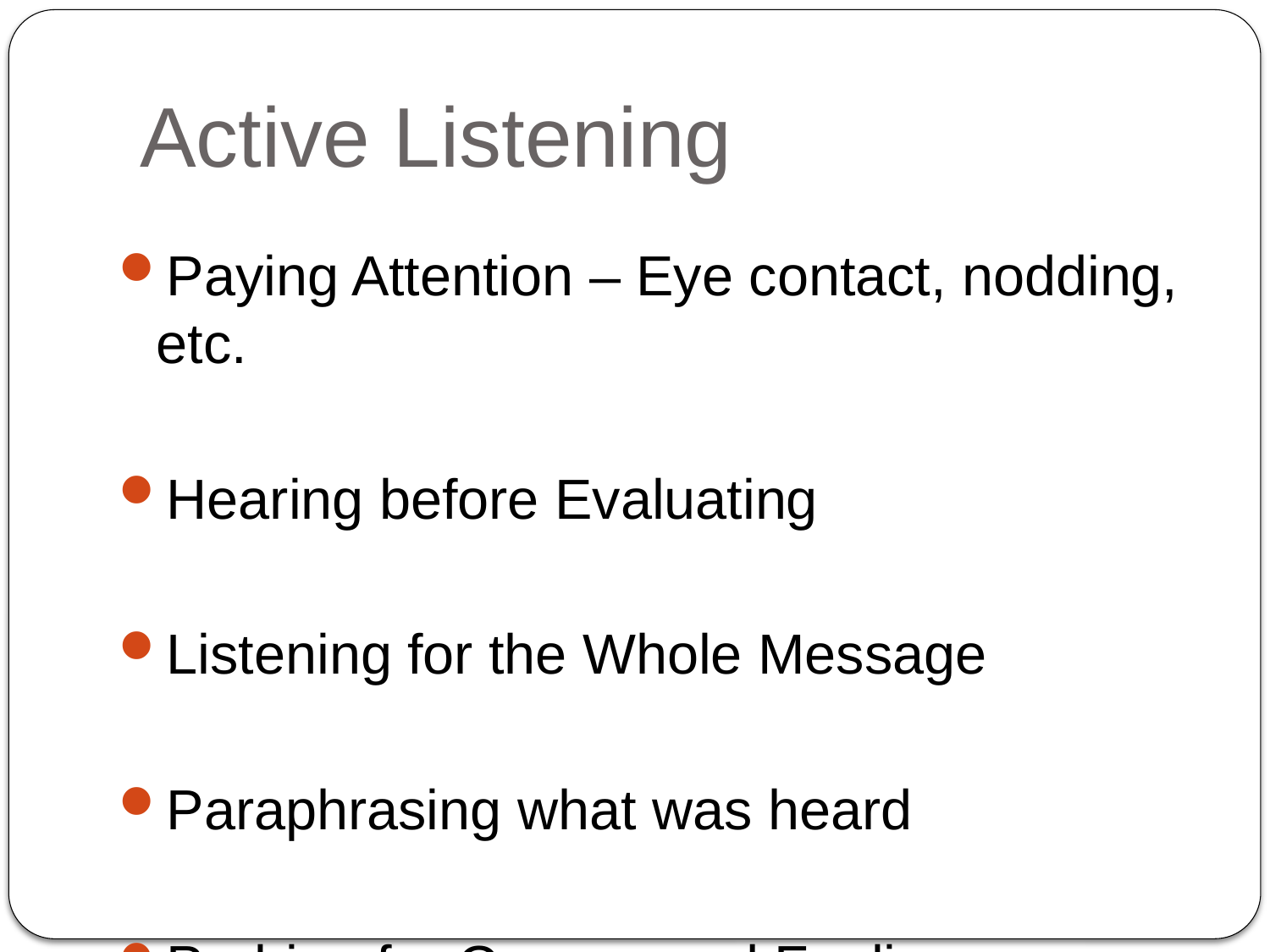

# Active Listening
Paying Attention – Eye contact, nodding, etc.

Hearing before Evaluating

Listening for the Whole Message

Paraphrasing what was heard

Probing for Causes and Feelings